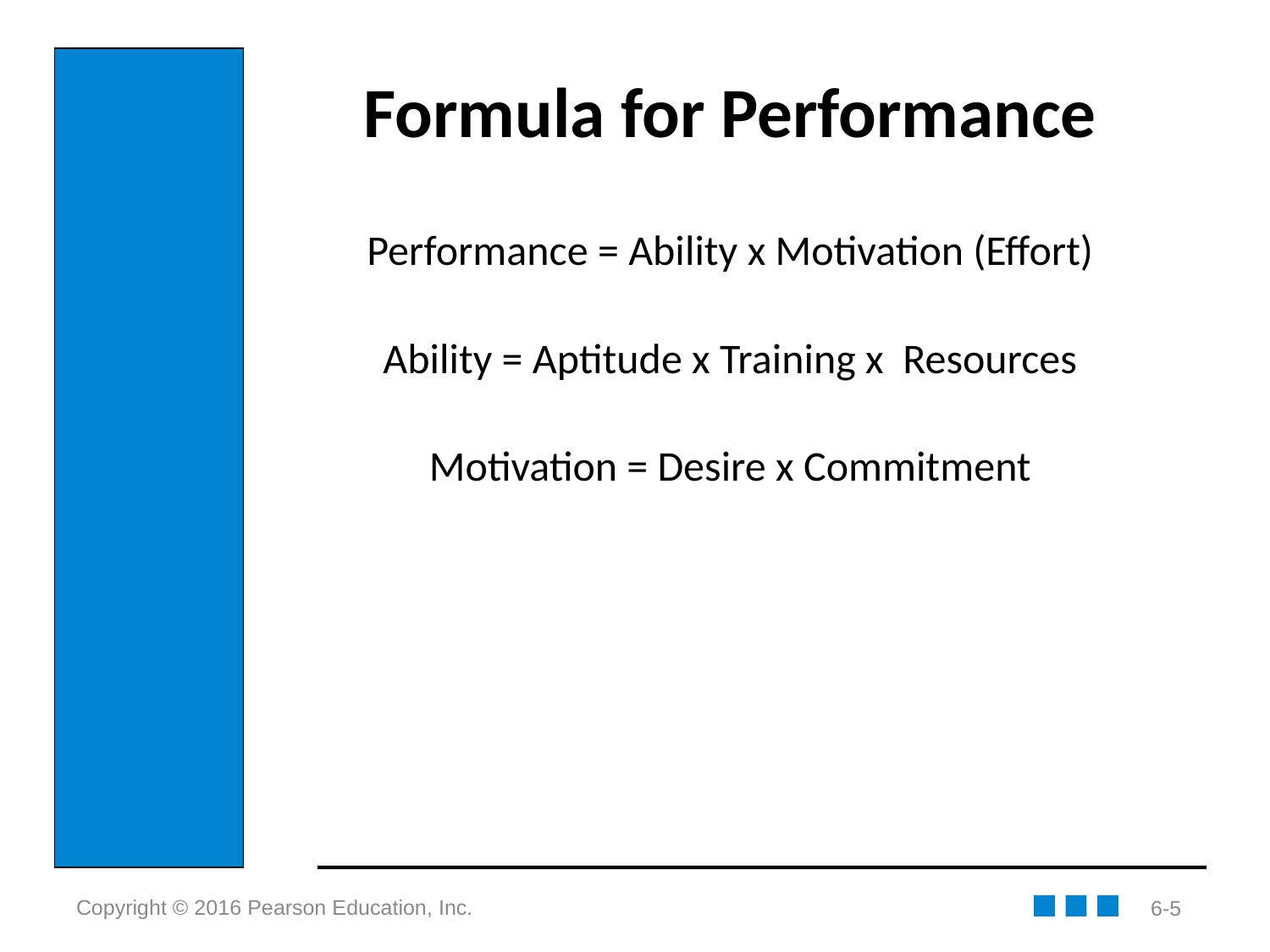

# Formula for Performance

Performance = Ability x Motivation (Effort)

Ability = Aptitude x Training x  Resources

Motivation = Desire x Commitment

6-5
Copyright © 2016 Pearson Education, Inc.